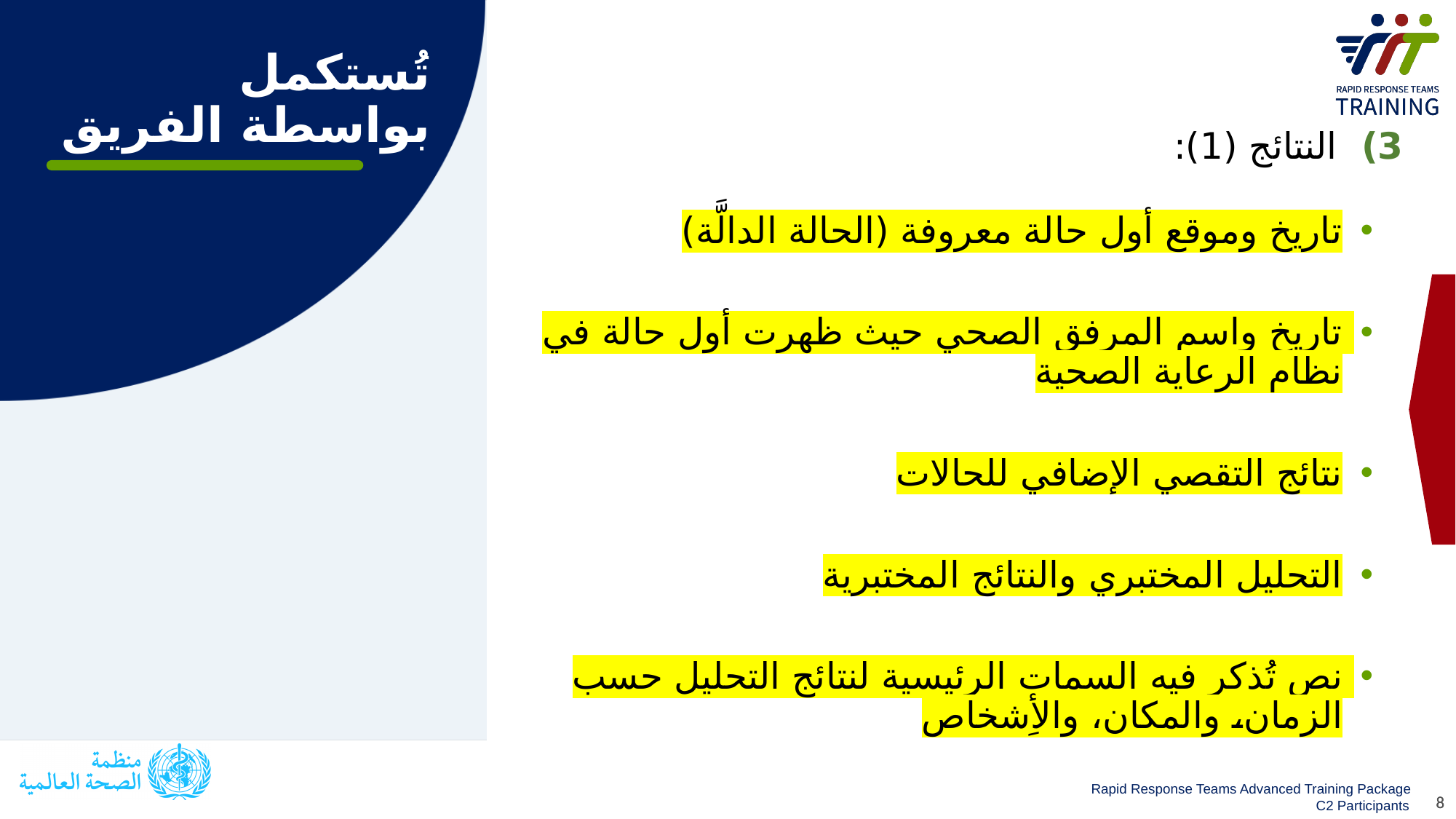

# تُستكمل بواسطة الفريق
3)  النتائج (1):

تاريخ وموقع أول حالة معروفة (الحالة الدالَّة)

تاريخ واسم المرفق الصحي حيث ظهرت أول حالة في نظام الرعاية الصحية

نتائج التقصي الإضافي للحالات

التحليل المختبري والنتائج المختبرية

نص تُذكر فيه السمات الرئيسية لنتائج التحليل حسب الزمان، والمكان، والأِشخاص